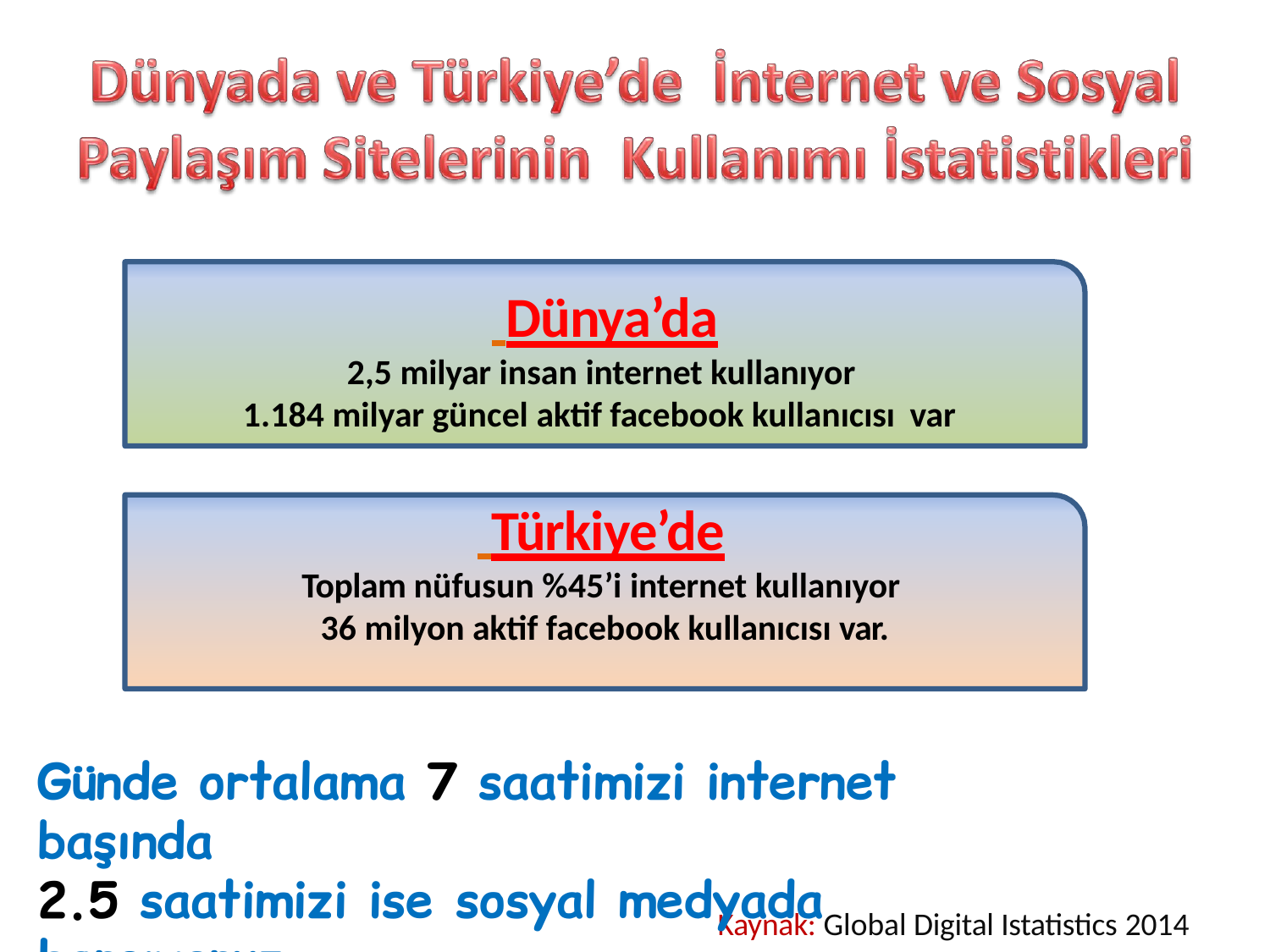

# Dünya’da

2,5 milyar insan internet kullanıyor
1.184 milyar güncel aktif facebook kullanıcısı var

 Türkiye’de
Toplam nüfusun %45’i internet kullanıyor  36 milyon aktif facebook kullanıcısı var.

Günde ortalama 7 saatimizi internet başında
2.5 saatimizi ise sosyal medyada harcıyoruz.

Kaynak: Global Digital Istatistics 2014